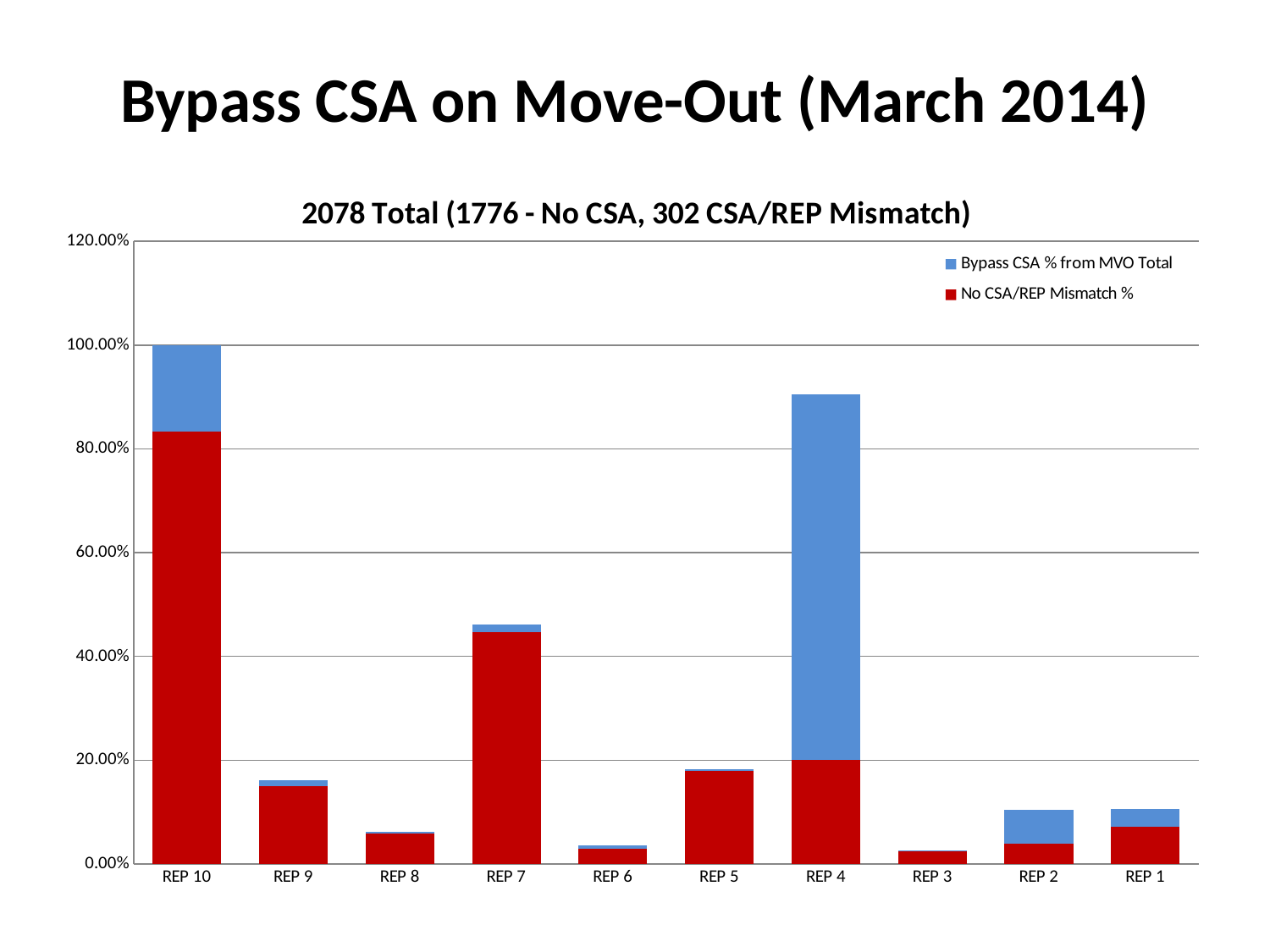

Bypass CSA on Move-Out (March 2014)

### Chart: 2078 Total (1776 - No CSA, 302 CSA/REP Mismatch)

| Category |  |  |
|---|---|---|
| REP 10 | 0.8333333333333335 | 0.16666666666666652 |
| REP 9 | 0.15028901734104047 | 0.011560693641618491 |
| REP 8 | 0.059322033898305086 | 0.0021186440677966115 |
| REP 7 | 0.4461538461538461 | 0.015384615384615441 |
| REP 6 | 0.029758562605277938 | 0.006176305446378438 |
| REP 5 | 0.1801242236024845 | 0.0031055900621117793 |
| REP 4 | 0.20105820105820105 | 0.7037037037037037 |
| REP 3 | 0.02618855761482675 | 0.00040290088638195165 |
| REP 2 | 0.03914767096134787 | 0.06491575817641229 |
| REP 1 | 0.07092161016949153 | 0.03538135593220339 |